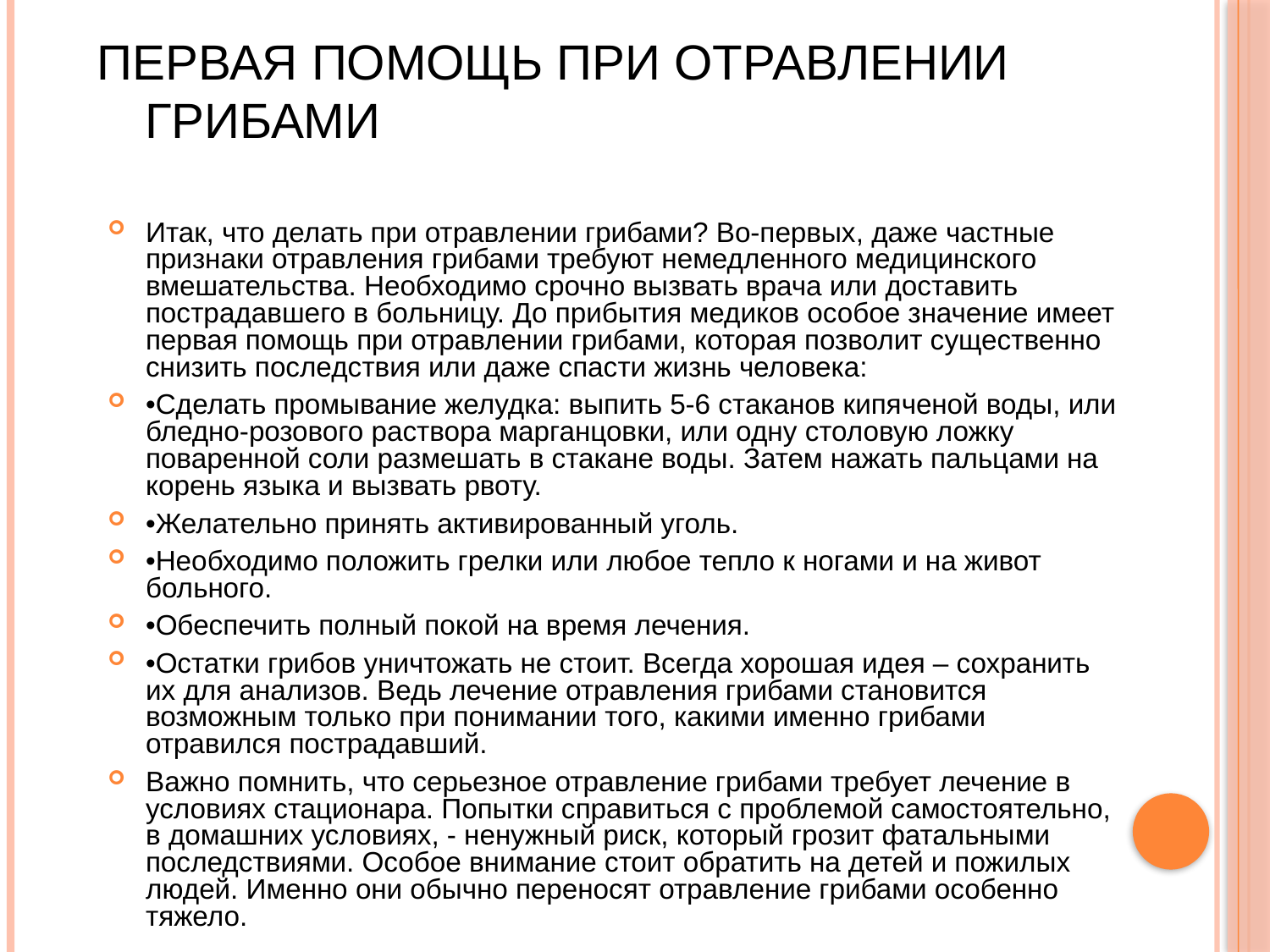

# Первая помощь при отравлении грибами

Итак, что делать при отравлении грибами? Во-первых, даже частные признаки отравления грибами требуют немедленного медицинского вмешательства. Необходимо срочно вызвать врача или доставить пострадавшего в больницу. До прибытия медиков особое значение имеет первая помощь при отравлении грибами, которая позволит существенно снизить последствия или даже спасти жизнь человека:
•Сделать промывание желудка: выпить 5-6 стаканов кипяченой воды, или бледно-розового раствора марганцовки, или одну столовую ложку поваренной соли размешать в стакане воды. Затем нажать пальцами на корень языка и вызвать рвоту.
•Желательно принять активированный уголь.
•Необходимо положить грелки или любое тепло к ногами и на живот больного.
•Обеспечить полный покой на время лечения.
•Остатки грибов уничтожать не стоит. Всегда хорошая идея – сохранить их для анализов. Ведь лечение отравления грибами становится возможным только при понимании того, какими именно грибами отравился пострадавший.
Важно помнить, что серьезное отравление грибами требует лечение в условиях стационара. Попытки справиться с проблемой самостоятельно, в домашних условиях, - ненужный риск, который грозит фатальными последствиями. Особое внимание стоит обратить на детей и пожилых людей. Именно они обычно переносят отравление грибами особенно тяжело.